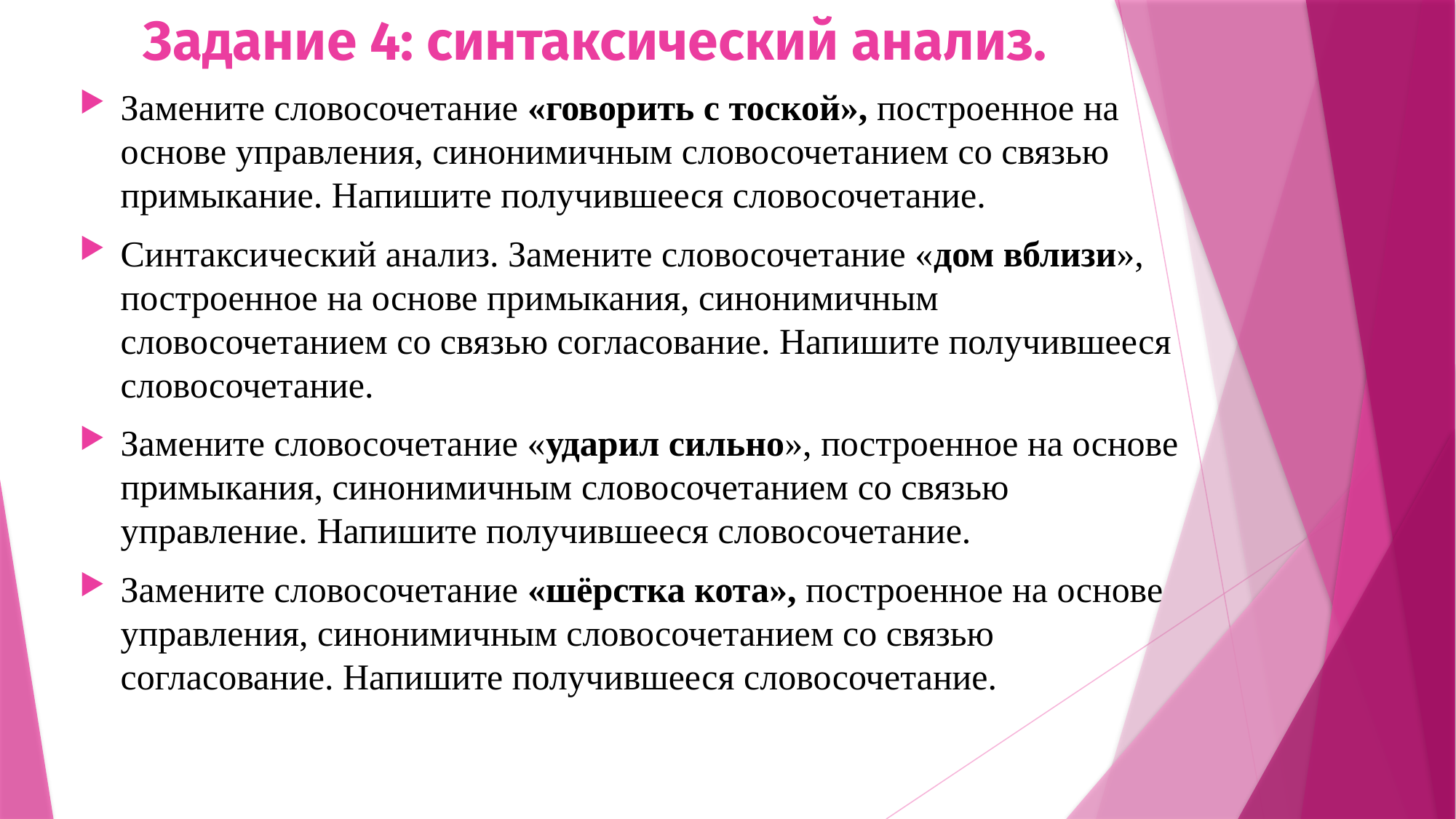

# Задание 4: синтаксический анализ.
Замените словосочетание «говорить с тоской», построенное на основе управления, синонимичным словосочетанием со связью примыкание. Напишите получившееся словосочетание.
Синтаксический анализ. Замените словосочетание «дом вблизи», построенное на основе примыкания, синонимичным словосочетанием со связью согласование. Напишите получившееся словосочетание.
Замените словосочетание «ударил сильно», построенное на основе примыкания, синонимичным словосочетанием со связью управление. Напишите получившееся словосочетание.
Замените словосочетание «шёрстка кота», построенное на основе управления, синонимичным словосочетанием со связью согласование. Напишите получившееся словосочетание.